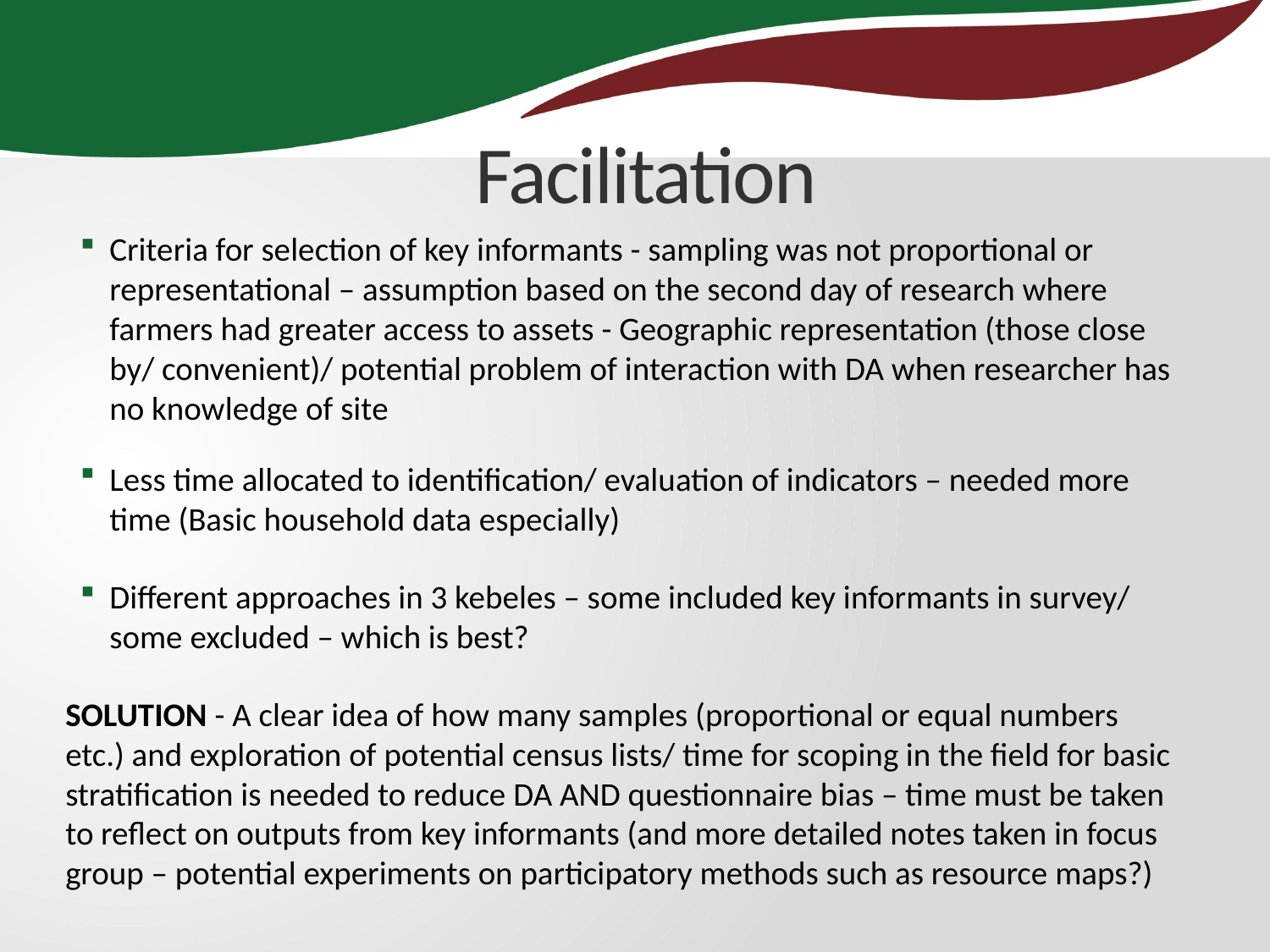

# Facilitation
Criteria for selection of key informants - sampling was not proportional or representational – assumption based on the second day of research where farmers had greater access to assets - Geographic representation (those close by/ convenient)/ potential problem of interaction with DA when researcher has no knowledge of site

Less time allocated to identification/ evaluation of indicators – needed more time (Basic household data especially)

Different approaches in 3 kebeles – some included key informants in survey/ some excluded – which is best?

SOLUTION - A clear idea of how many samples (proportional or equal numbers etc.) and exploration of potential census lists/ time for scoping in the field for basic stratification is needed to reduce DA AND questionnaire bias – time must be taken to reflect on outputs from key informants (and more detailed notes taken in focus group – potential experiments on participatory methods such as resource maps?)